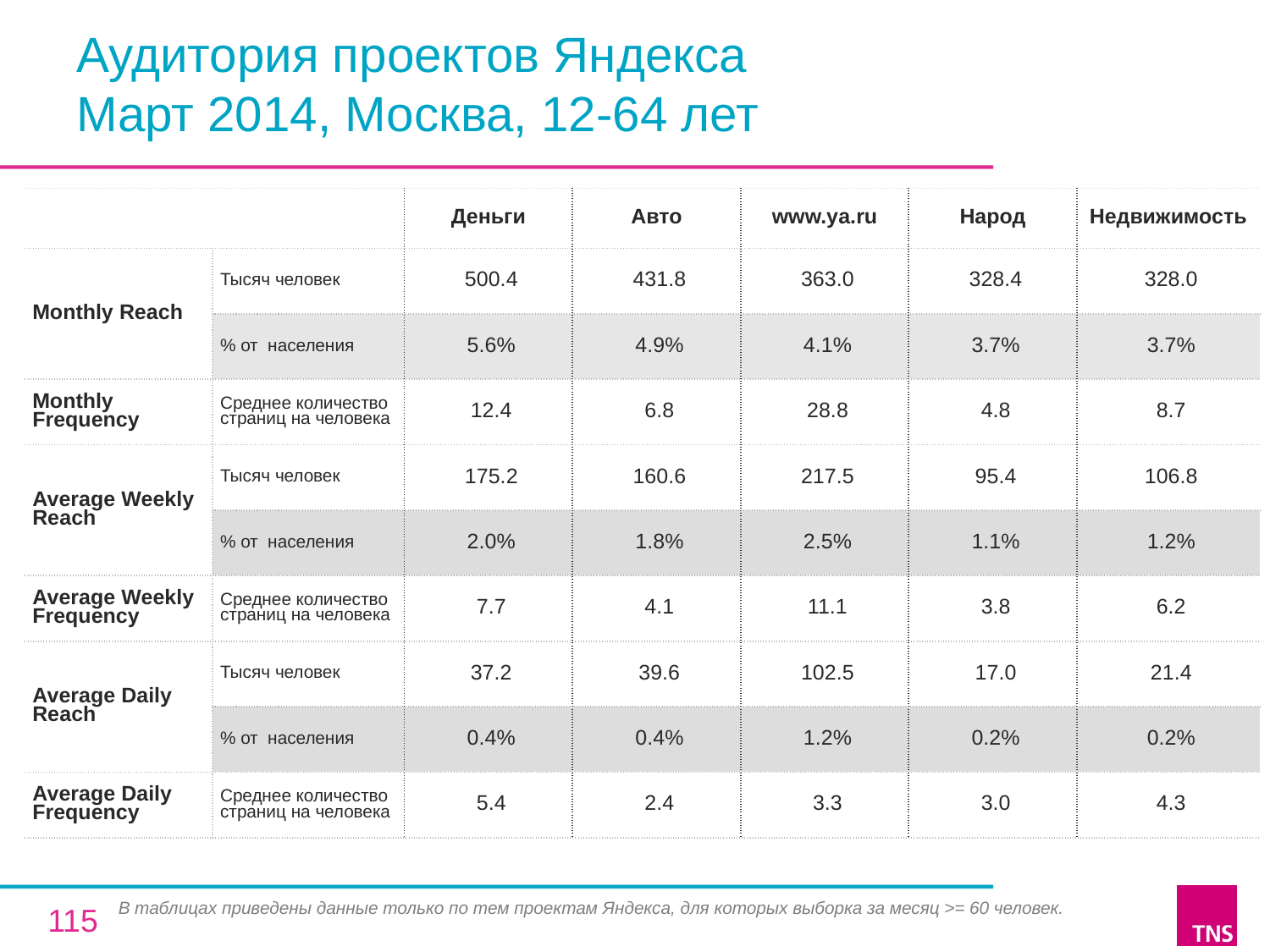

# Аудитория проектов Яндекса Март 2014, Москва, 12-64 лет
|  |  | Деньги | Авто | www.ya.ru | Народ | Недвижимость |
| --- | --- | --- | --- | --- | --- | --- |
| Monthly Reach | Тысяч человек | 500.4 | 431.8 | 363.0 | 328.4 | 328.0 |
|  | % от населения | 5.6% | 4.9% | 4.1% | 3.7% | 3.7% |
| Monthly Frequency | Среднее количество страниц на человека | 12.4 | 6.8 | 28.8 | 4.8 | 8.7 |
| Average Weekly Reach | Тысяч человек | 175.2 | 160.6 | 217.5 | 95.4 | 106.8 |
|  | % от населения | 2.0% | 1.8% | 2.5% | 1.1% | 1.2% |
| Average Weekly Frequency | Среднее количество страниц на человека | 7.7 | 4.1 | 11.1 | 3.8 | 6.2 |
| Average Daily Reach | Тысяч человек | 37.2 | 39.6 | 102.5 | 17.0 | 21.4 |
|  | % от населения | 0.4% | 0.4% | 1.2% | 0.2% | 0.2% |
| Average Daily Frequency | Среднее количество страниц на человека | 5.4 | 2.4 | 3.3 | 3.0 | 4.3 |
В таблицах приведены данные только по тем проектам Яндекса, для которых выборка за месяц >= 60 человек.
115